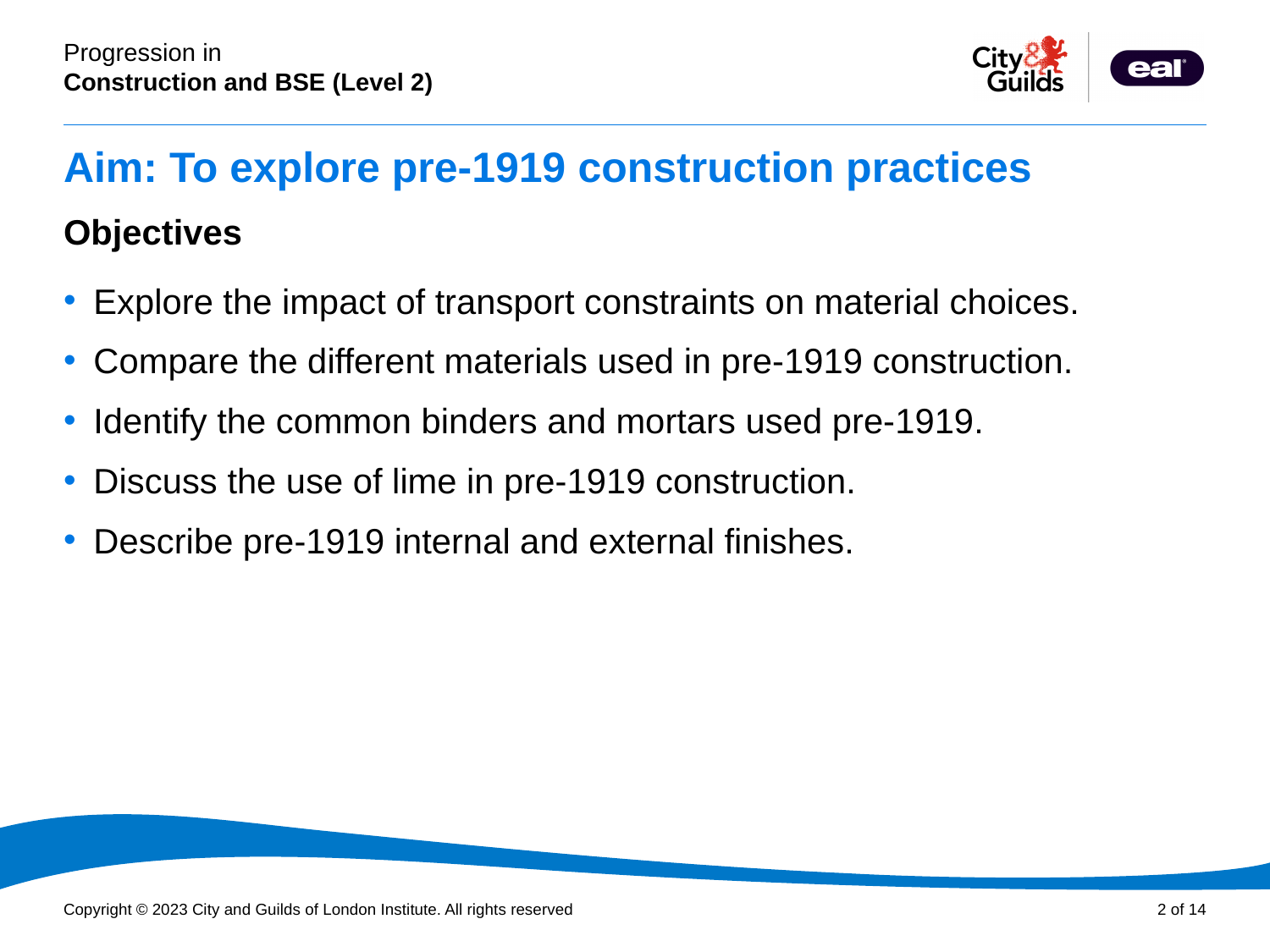

Aim: To explore pre-1919 construction practices
Objectives
Explore the impact of transport constraints on material choices.
Compare the different materials used in pre-1919 construction.
Identify the common binders and mortars used pre-1919.
Discuss the use of lime in pre-1919 construction.
Describe pre-1919 internal and external finishes.